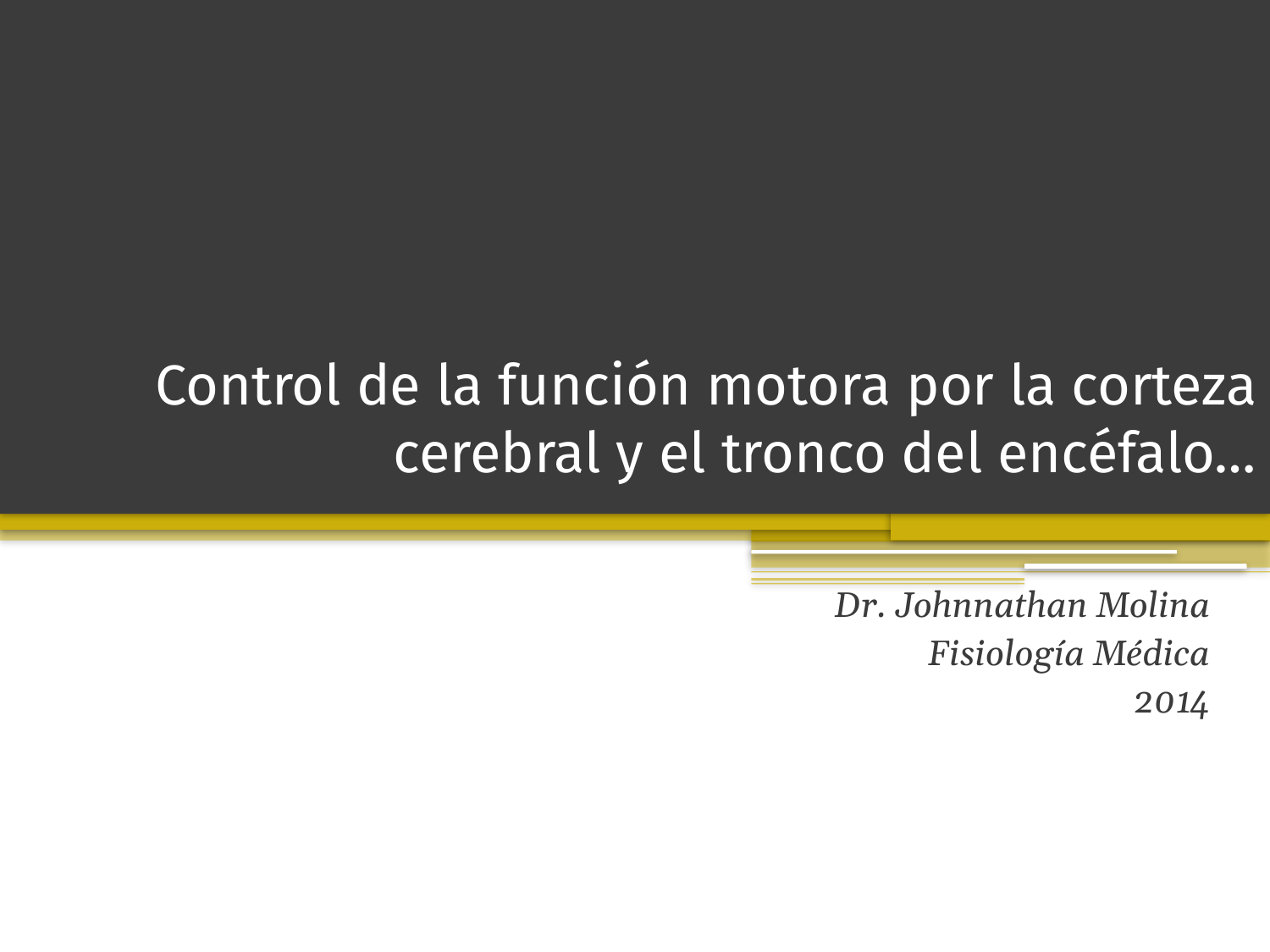

# Control de la función motora por la corteza cerebral y el tronco del encéfalo…
Dr. Johnnathan Molina
Fisiología Médica
2014